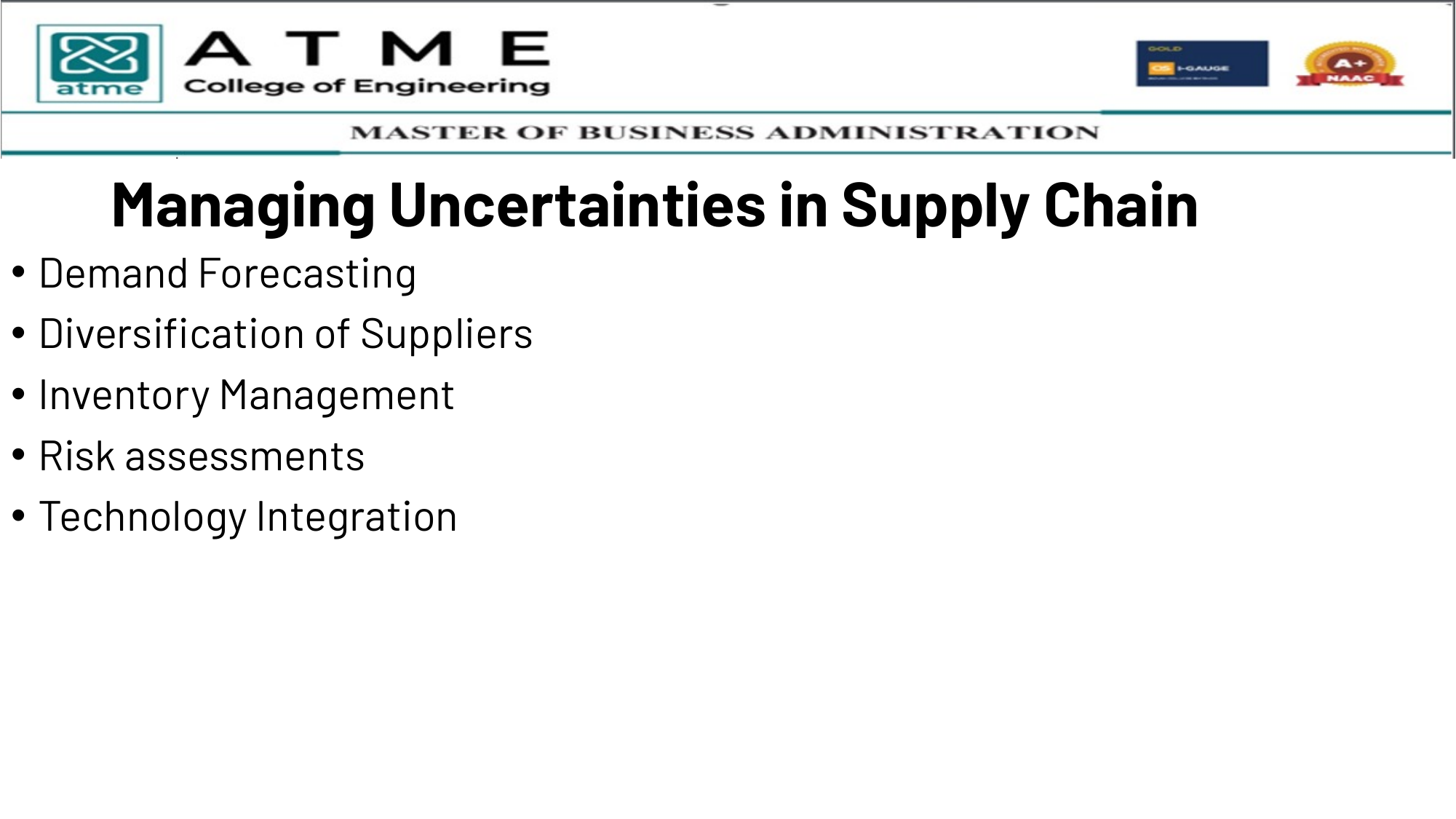

# Managing Uncertainties in Supply Chain
Demand Forecasting
Diversification of Suppliers
Inventory Management
Risk assessments
Technology Integration